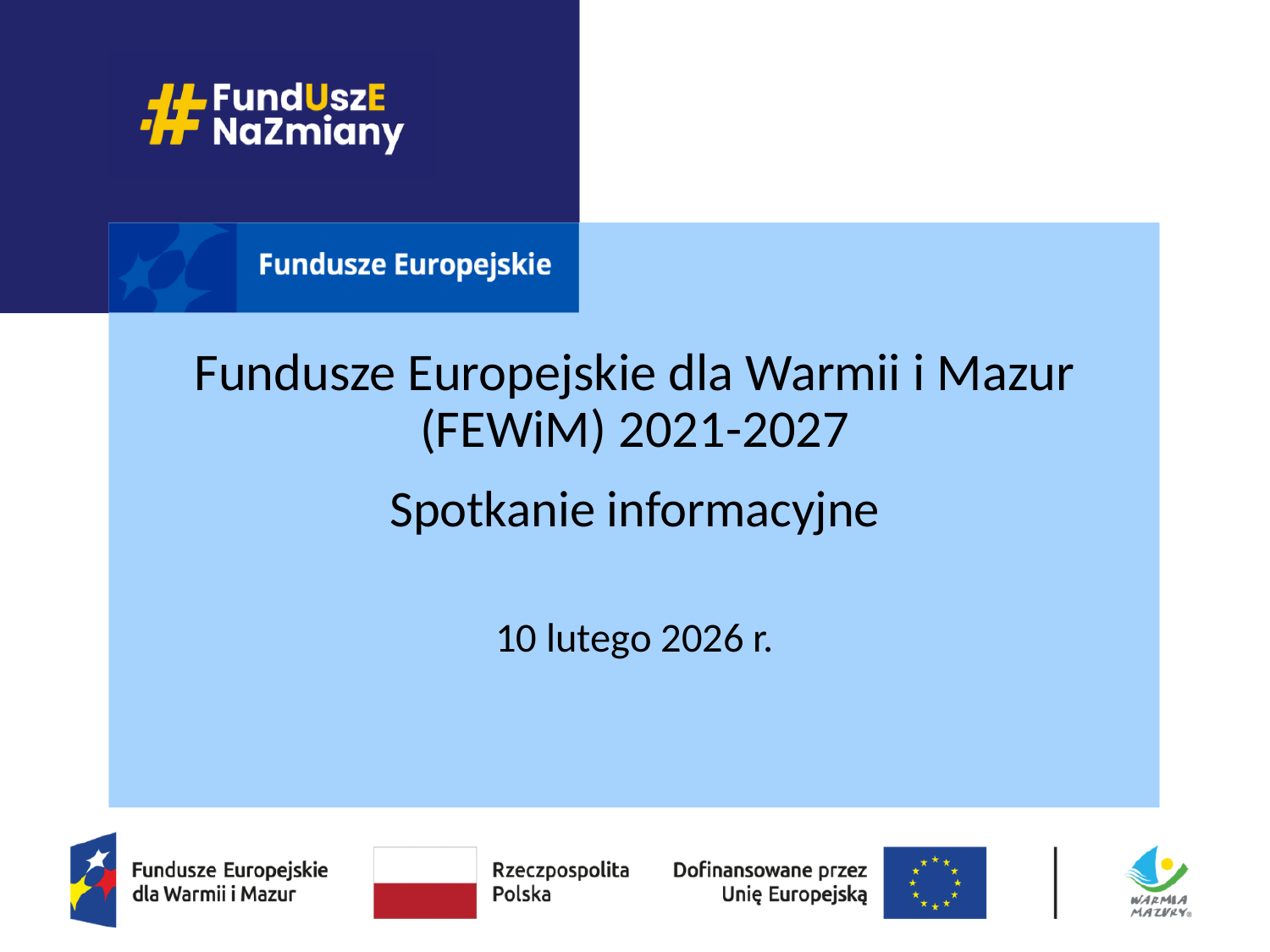

# Fundusze Europejskie dla Warmii i Mazur (FEWiM) 2021-2027
Spotkanie informacyjne

10 lutego 2026 r.